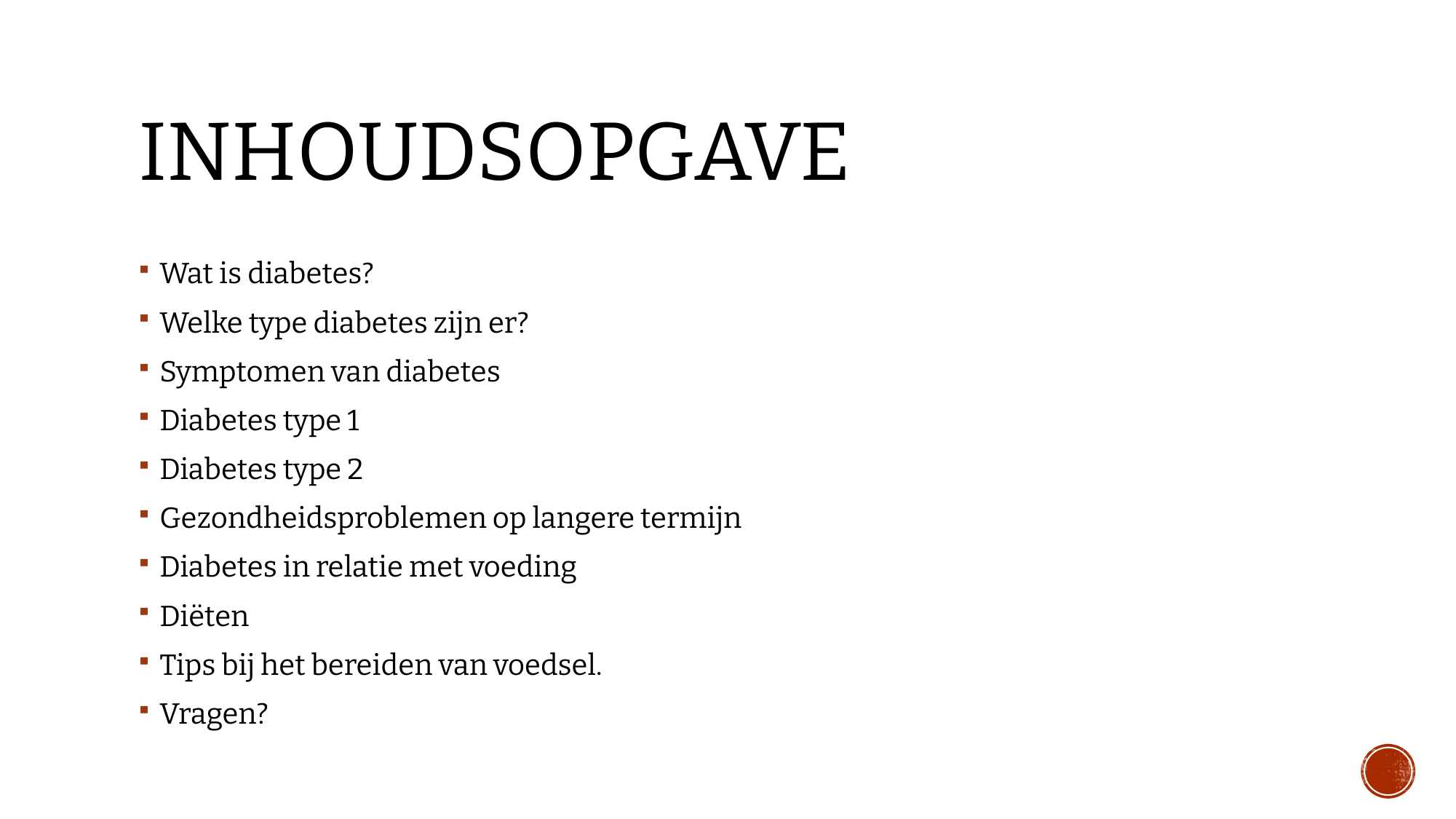

# Inhoudsopgave
Wat is diabetes?
Welke type diabetes zijn er?
Symptomen van diabetes
Diabetes type 1
Diabetes type 2
Gezondheidsproblemen op langere termijn
Diabetes in relatie met voeding
Diëten
Tips bij het bereiden van voedsel.
Vragen?